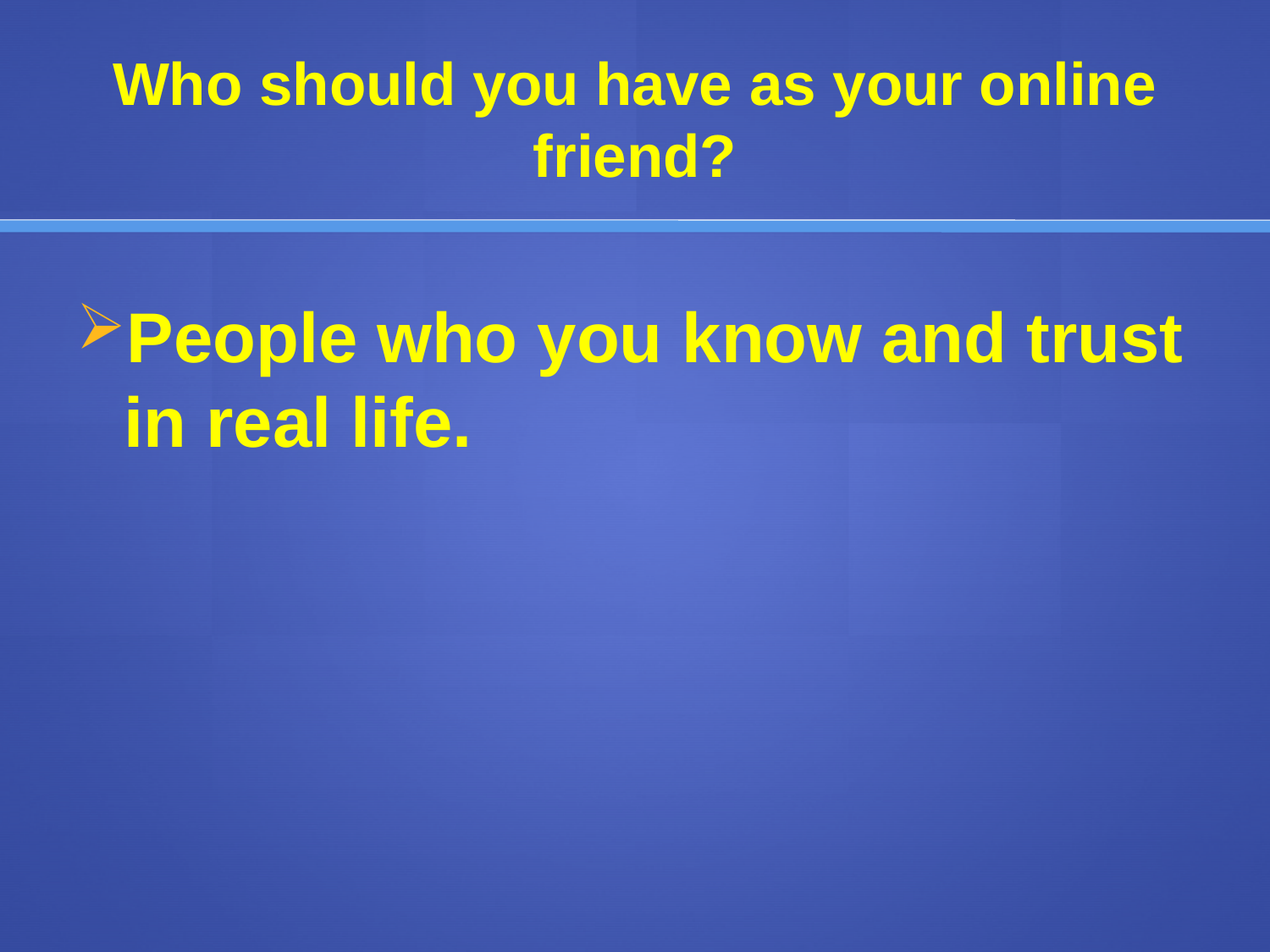

# Who should you have as your online friend?
People who you know and trust in real life.